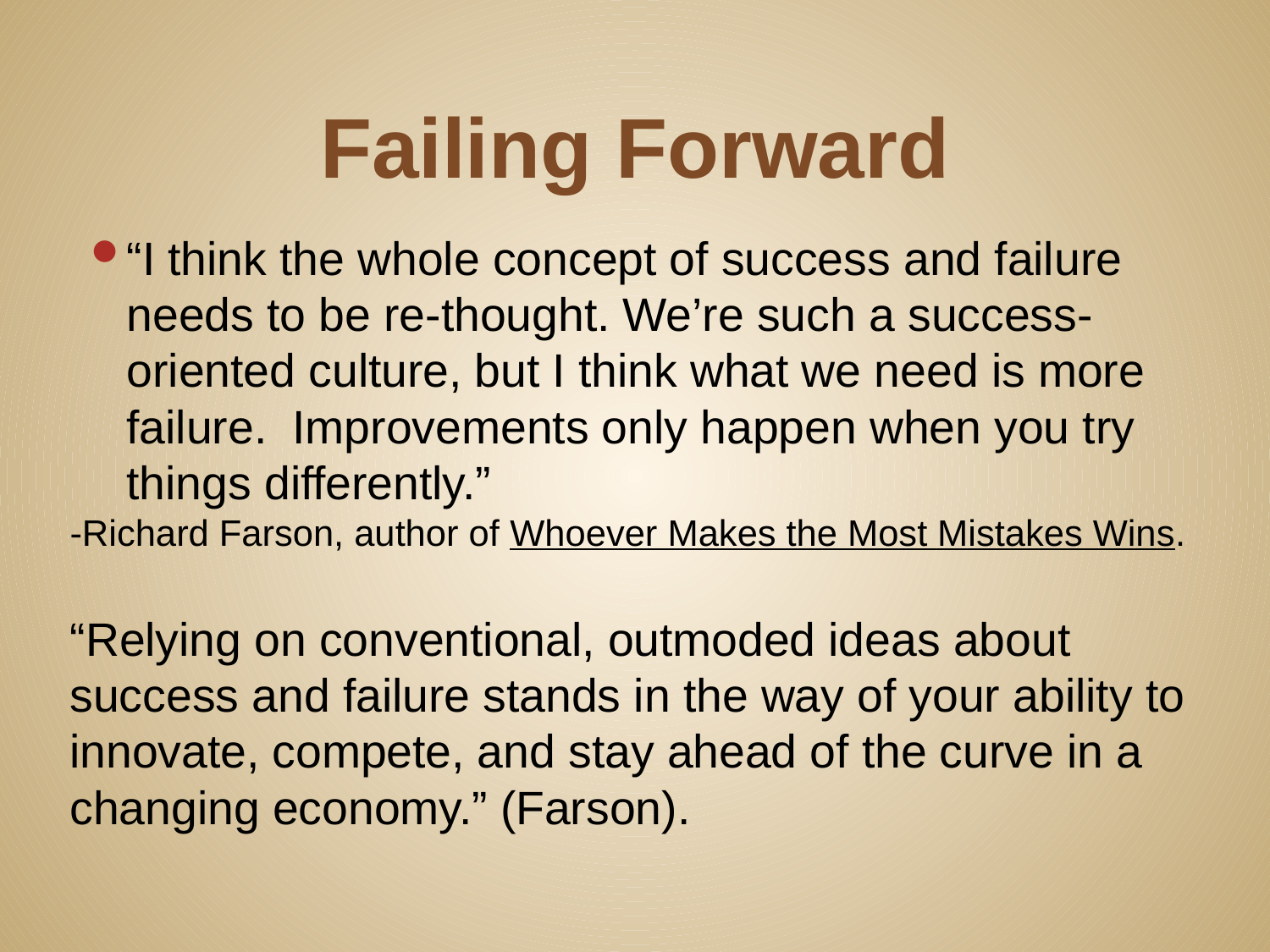

# Failing Forward
“I think the whole concept of success and failure needs to be re-thought. We’re such a success-oriented culture, but I think what we need is more failure.  Improvements only happen when you try things differently.”
-Richard Farson, author of Whoever Makes the Most Mistakes Wins.

“Relying on conventional, outmoded ideas about success and failure stands in the way of your ability to innovate, compete, and stay ahead of the curve in a changing economy.” (Farson).